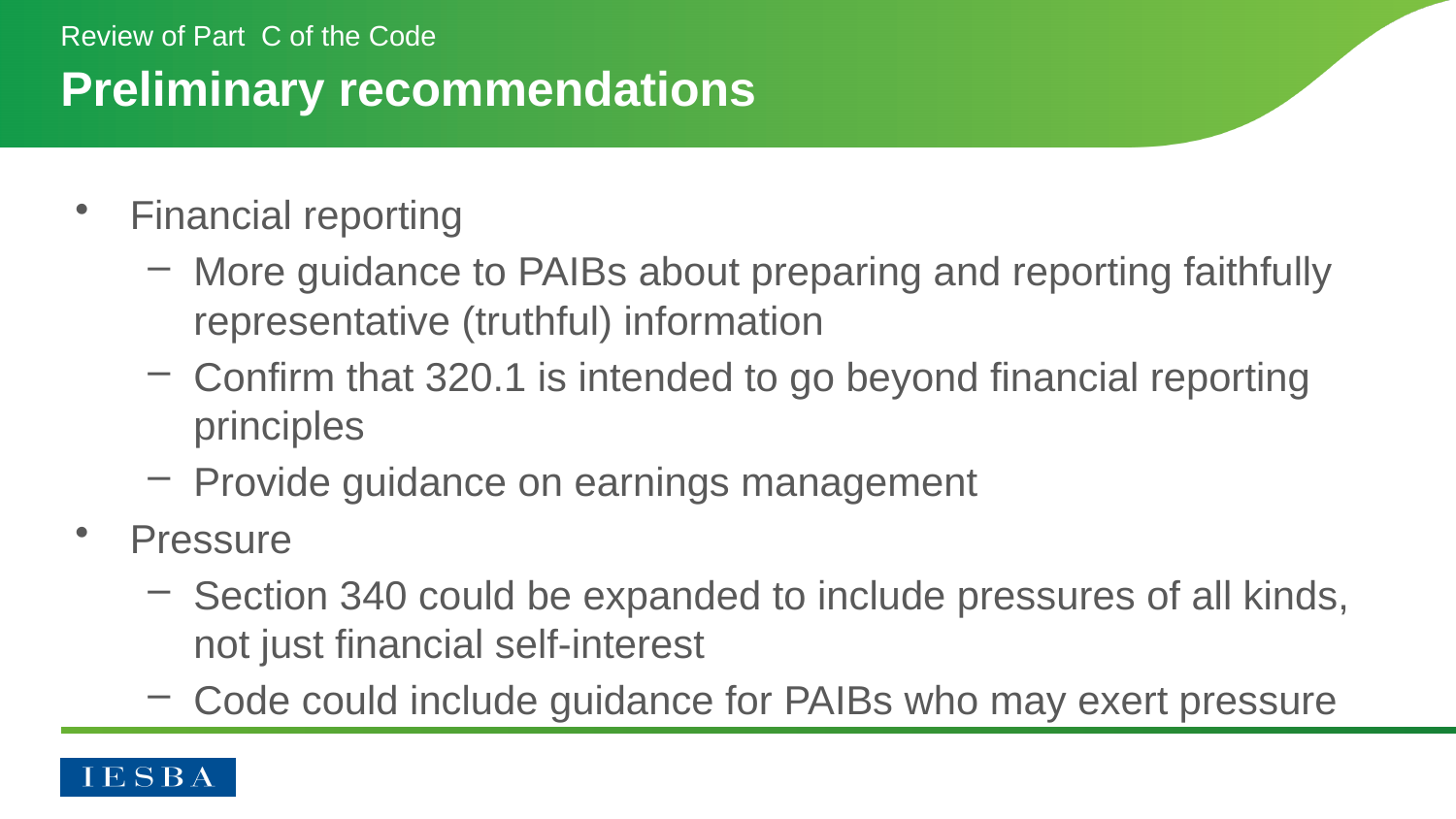

Review of Part  C of the Code

# Preliminary recommendations
Financial reporting
More guidance to PAIBs about preparing and reporting faithfully representative (truthful) information
Confirm that 320.1 is intended to go beyond financial reporting principles
Provide guidance on earnings management
Pressure
Section 340 could be expanded to include pressures of all kinds, not just financial self-interest
Code could include guidance for PAIBs who may exert pressure